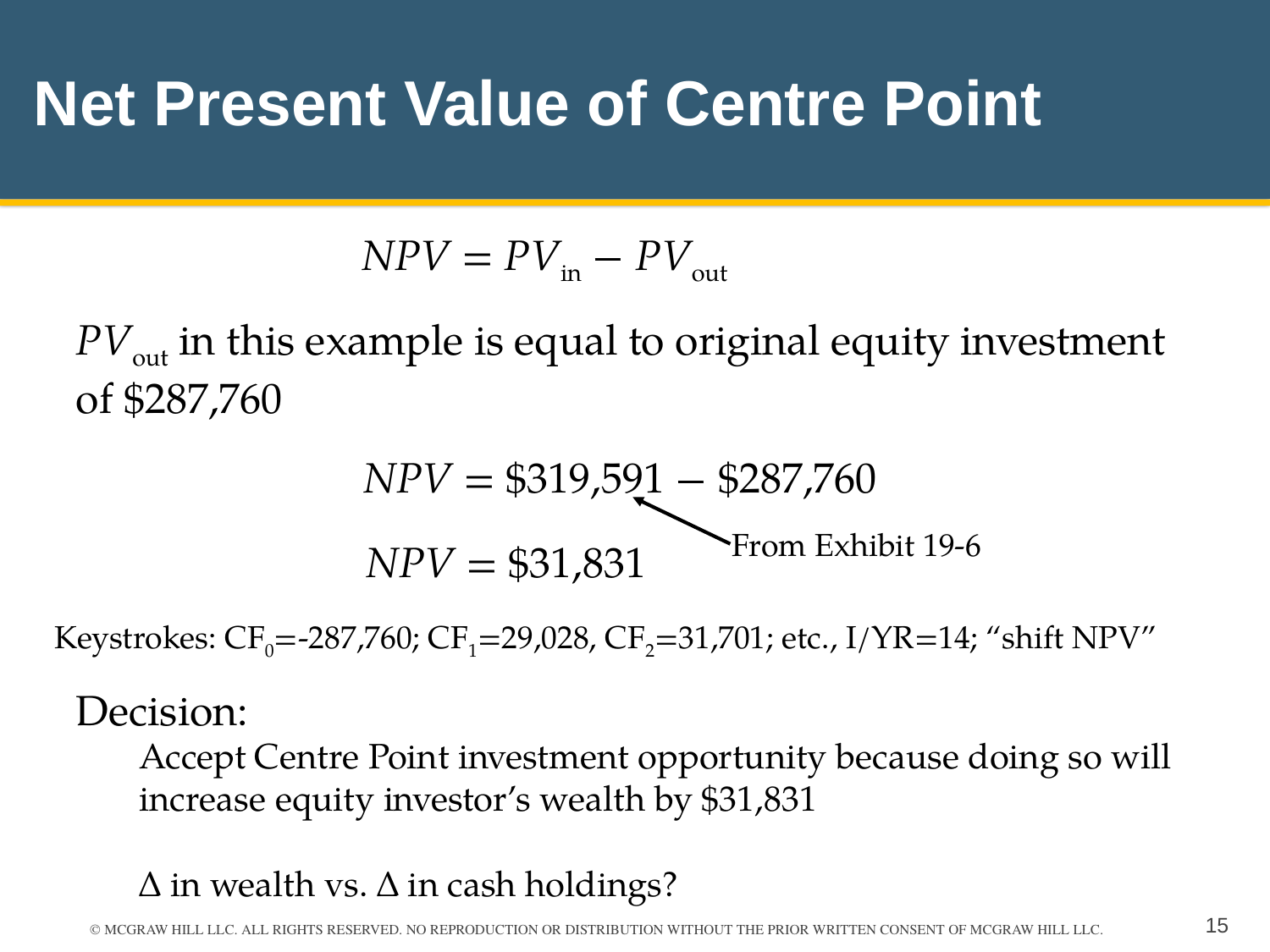

# Net Present Value of Centre Point
NPV = PVin − PVout
PVout in this example is equal to original equity investment of $287,760
NPV = $319,591 − $287,760
From Exhibit 19-6
NPV = $31,831
Keystrokes: CF0=-287,760; CF1=29,028, CF2=31,701; etc., I/YR=14; “shift NPV”
Decision:
Accept Centre Point investment opportunity because doing so will increase equity investor’s wealth by $31,831

∆ in wealth vs. ∆ in cash holdings?

© MCGRAW HILL LLC. ALL RIGHTS RESERVED. NO REPRODUCTION OR DISTRIBUTION WITHOUT THE PRIOR WRITTEN CONSENT OF MCGRAW HILL LLC.
15